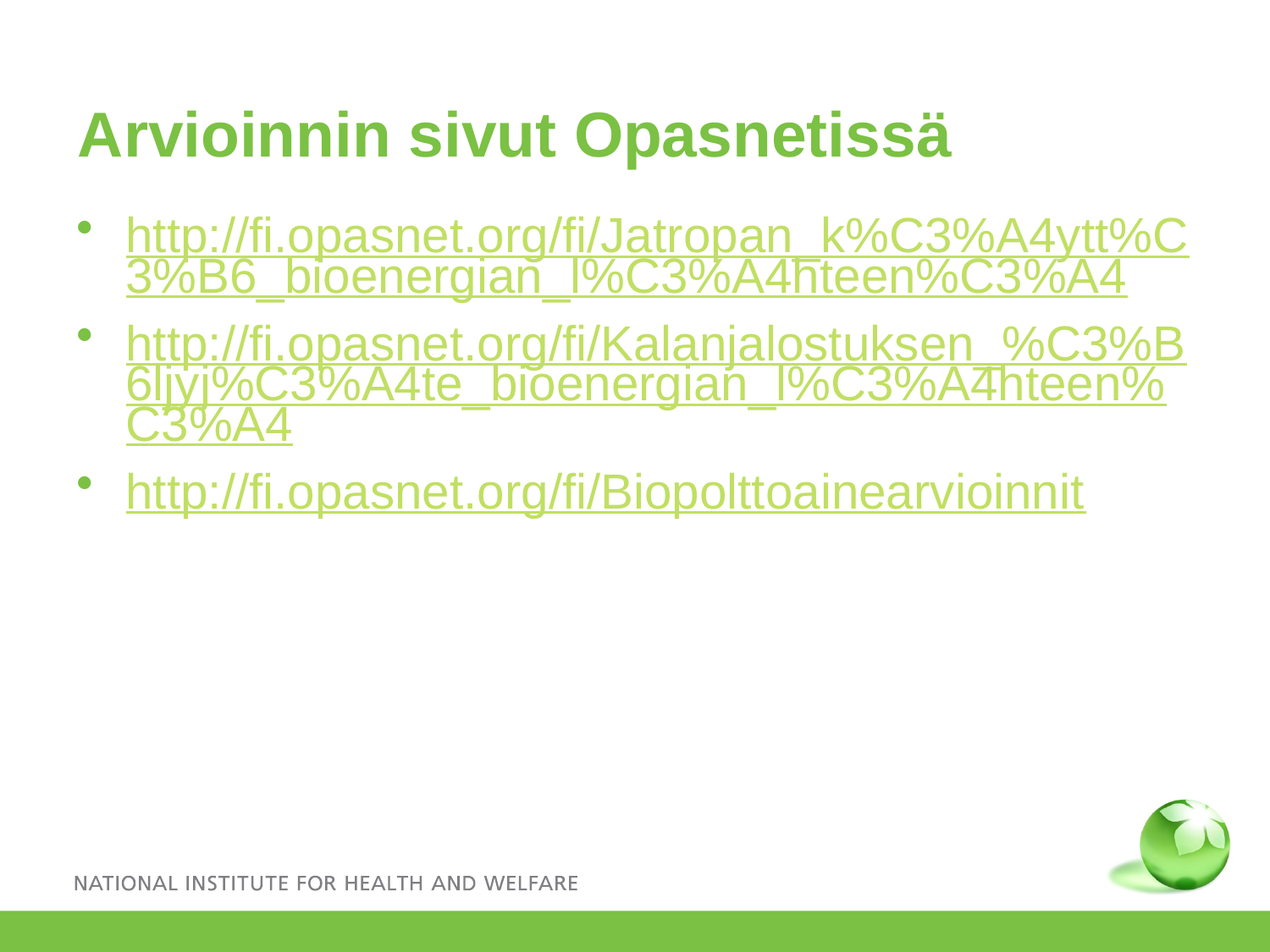

# Arvioinnin sivut Opasnetissä
http://fi.opasnet.org/fi/Jatropan_k%C3%A4ytt%C3%B6_bioenergian_l%C3%A4hteen%C3%A4
http://fi.opasnet.org/fi/Kalanjalostuksen_%C3%B6ljyj%C3%A4te_bioenergian_l%C3%A4hteen%C3%A4
http://fi.opasnet.org/fi/Biopolttoainearvioinnit